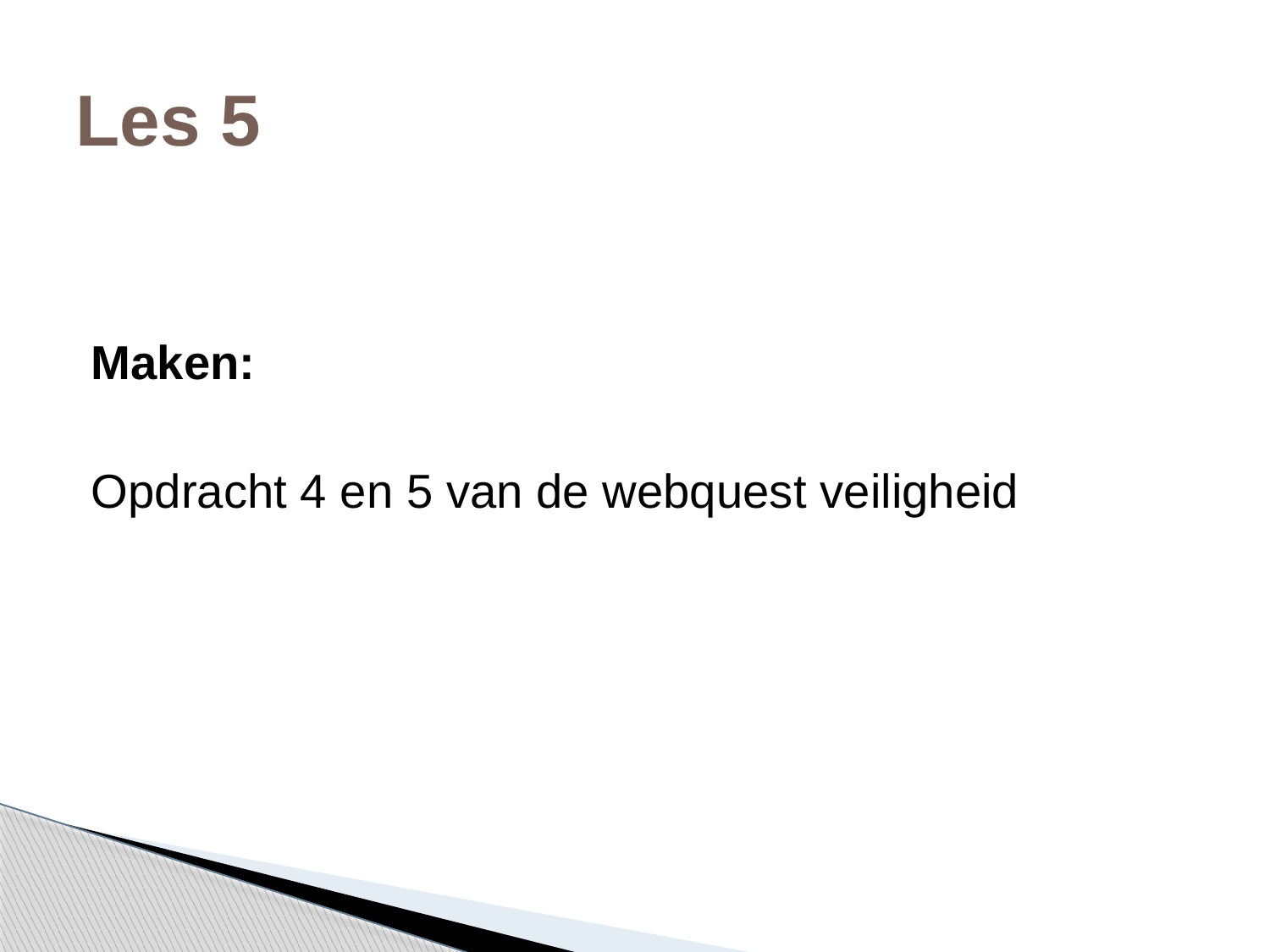

# Les 5
Maken:

Opdracht 4 en 5 van de webquest veiligheid